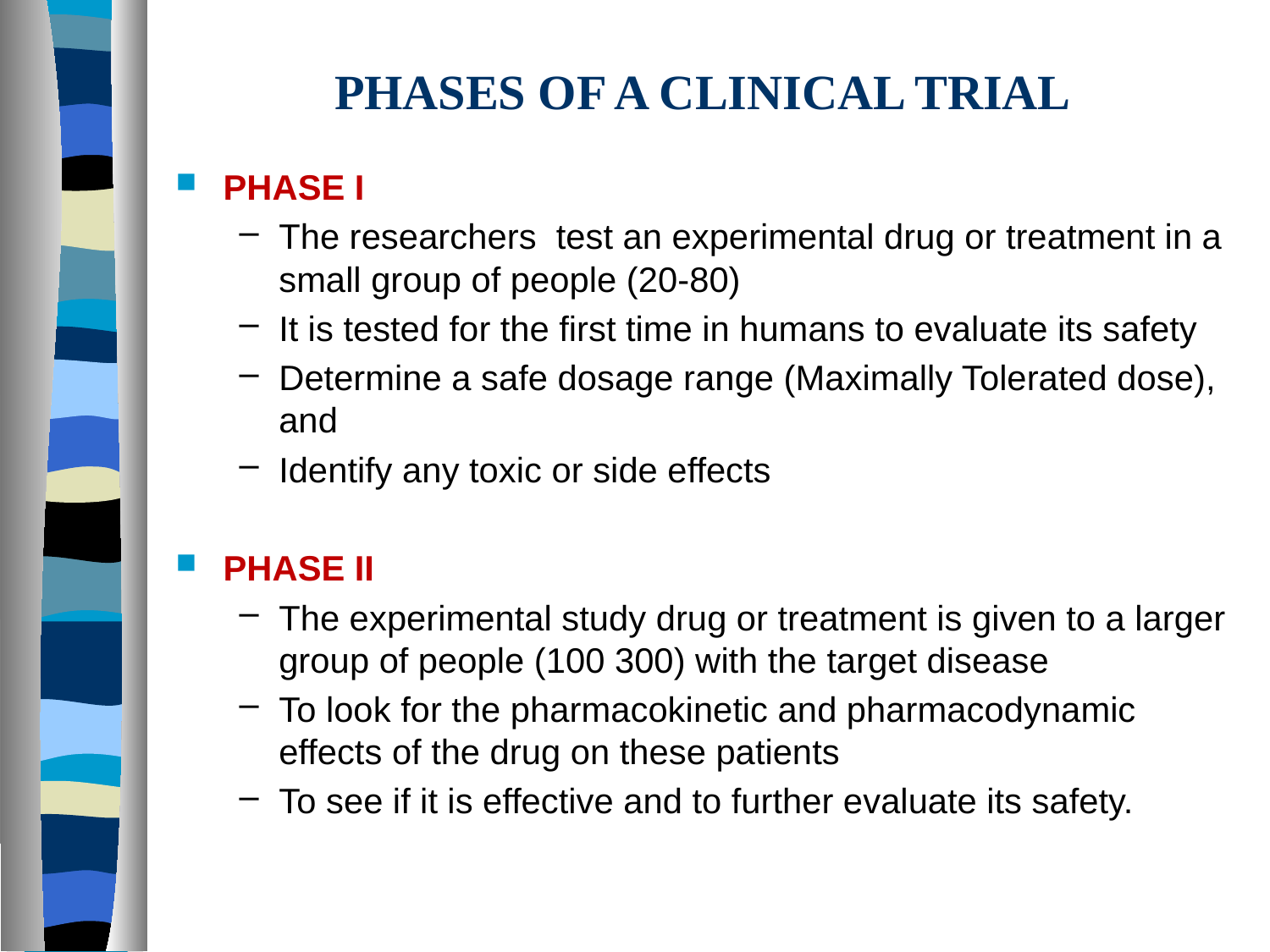

# PHASES OF A CLINICAL TRIAL
PHASE I
The researchers  test an experimental drug or treatment in a small group of people (20-80)
It is tested for the first time in humans to evaluate its safety
Determine a safe dosage range (Maximally Tolerated dose), and
Identify any toxic or side effects

PHASE II
The experimental study drug or treatment is given to a larger group of people (100 300) with the target disease
To look for the pharmacokinetic and pharmacodynamic effects of the drug on these patients
To see if it is effective and to further evaluate its safety.